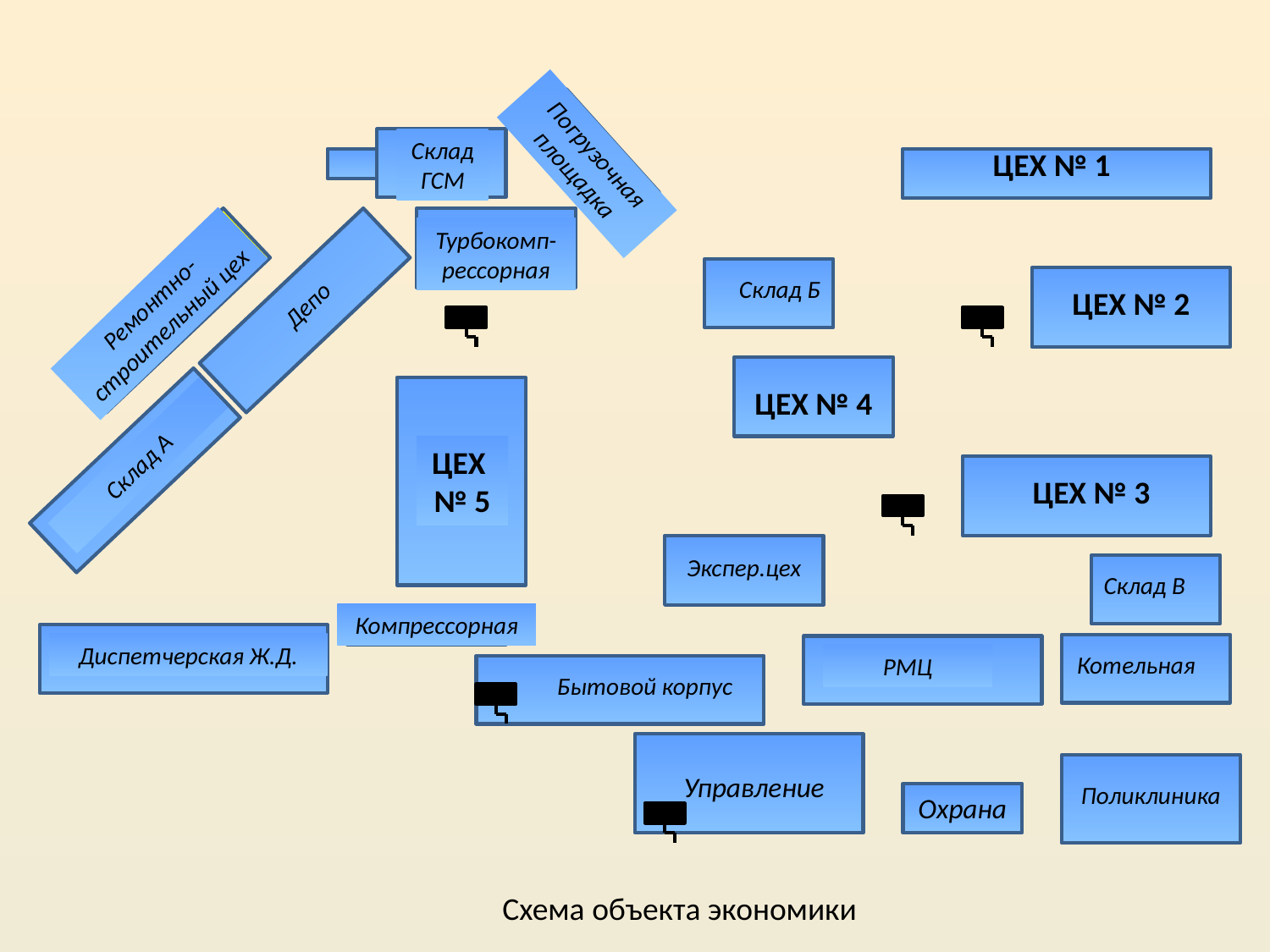

Погрузочная площадка

Склад ГСМ

ЦЕХ № 1

Турбокомп-рессорная

Склад Б

Ремонтно-строительный цех
ЦЕХ № 2
Депо

ЦЕХ № 4

ЦЕХ  № 5
Склад А

ЦЕХ № 3

Экспер.цех

Склад В
Компрессорная

Диспетчерская Ж.Д.

Котельная
РМЦ

Бытовой корпус

Управление
Поликлиника

Охрана

Схема объекта экономики